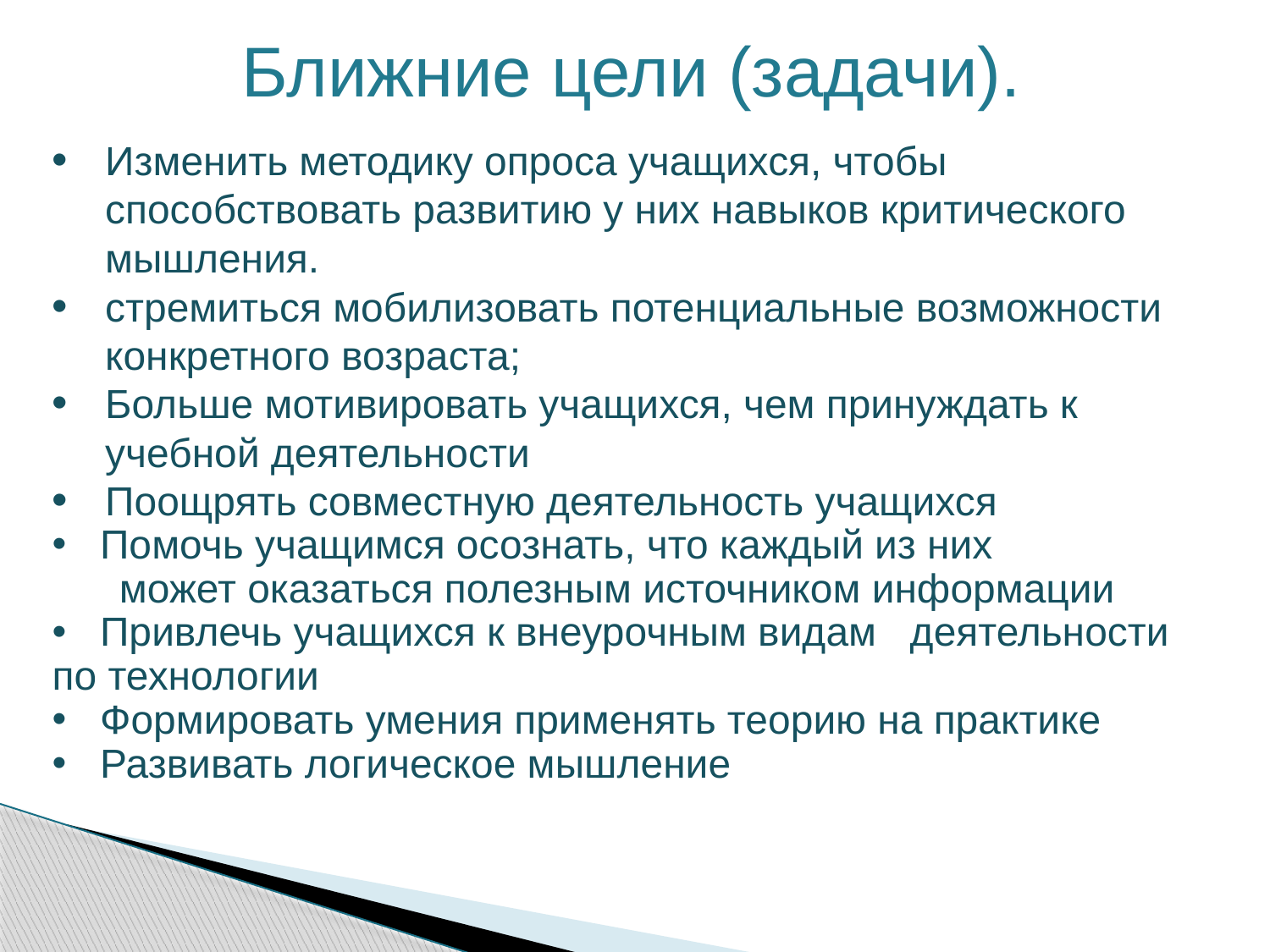

Ближние цели (задачи).
Изменить методику опроса учащихся, чтобы способствовать развитию у них навыков критического мышления.
стремиться мобилизовать потенциальные возможности конкретного возраста;
Больше мотивировать учащихся, чем принуждать к учебной деятельности
Поощрять совместную деятельность учащихся
   Помочь учащимся осознать, что каждый из них                          может оказаться полезным источником информации
   Привлечь учащихся к внеурочным видам   деятельности по технологии
   Формировать умения применять теорию на практике
   Развивать логическое мышление